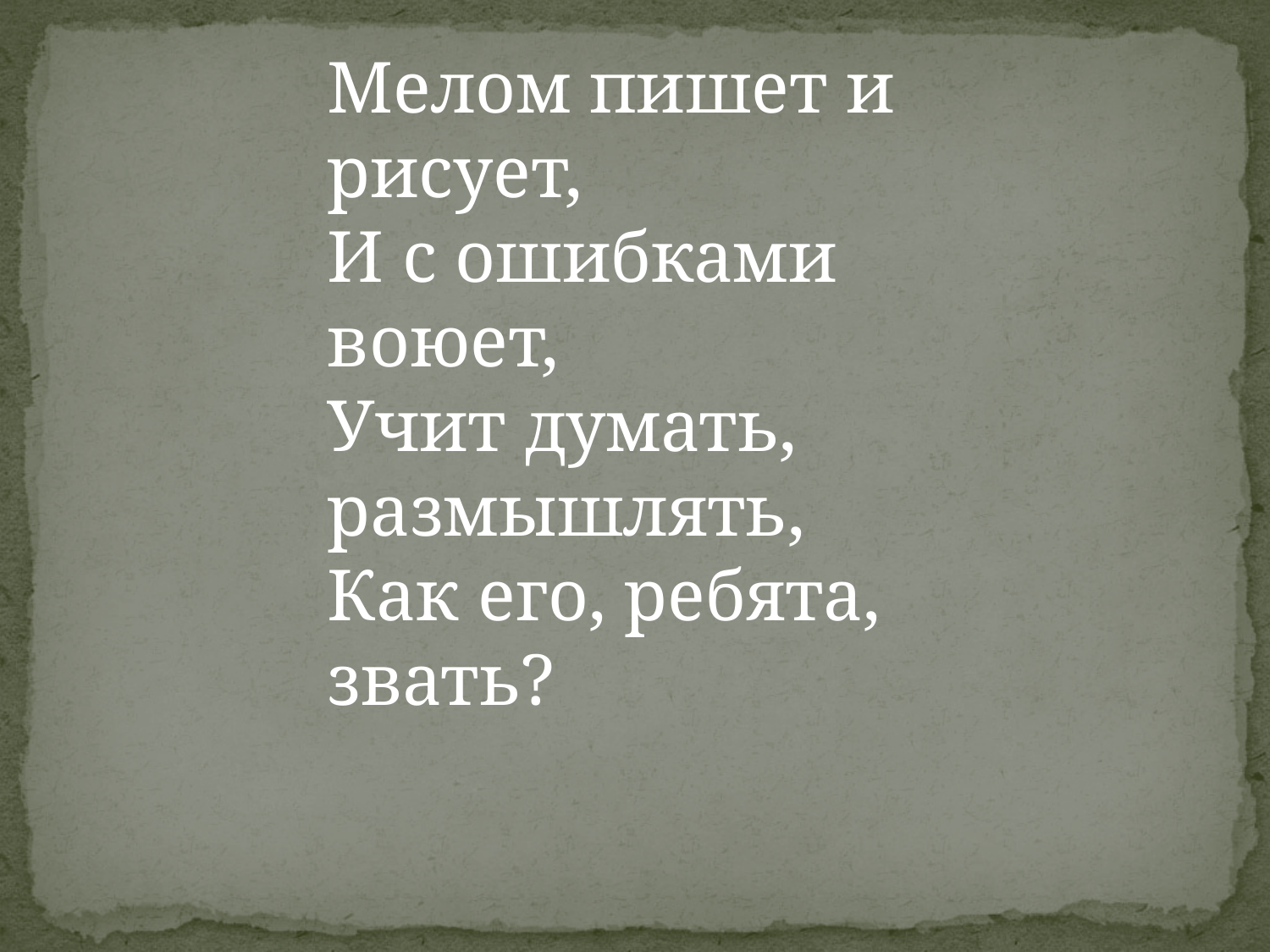

Мелом пишет и рисует,
И с ошибками воюет,
Учит думать, размышлять,
Как его, ребята, звать?